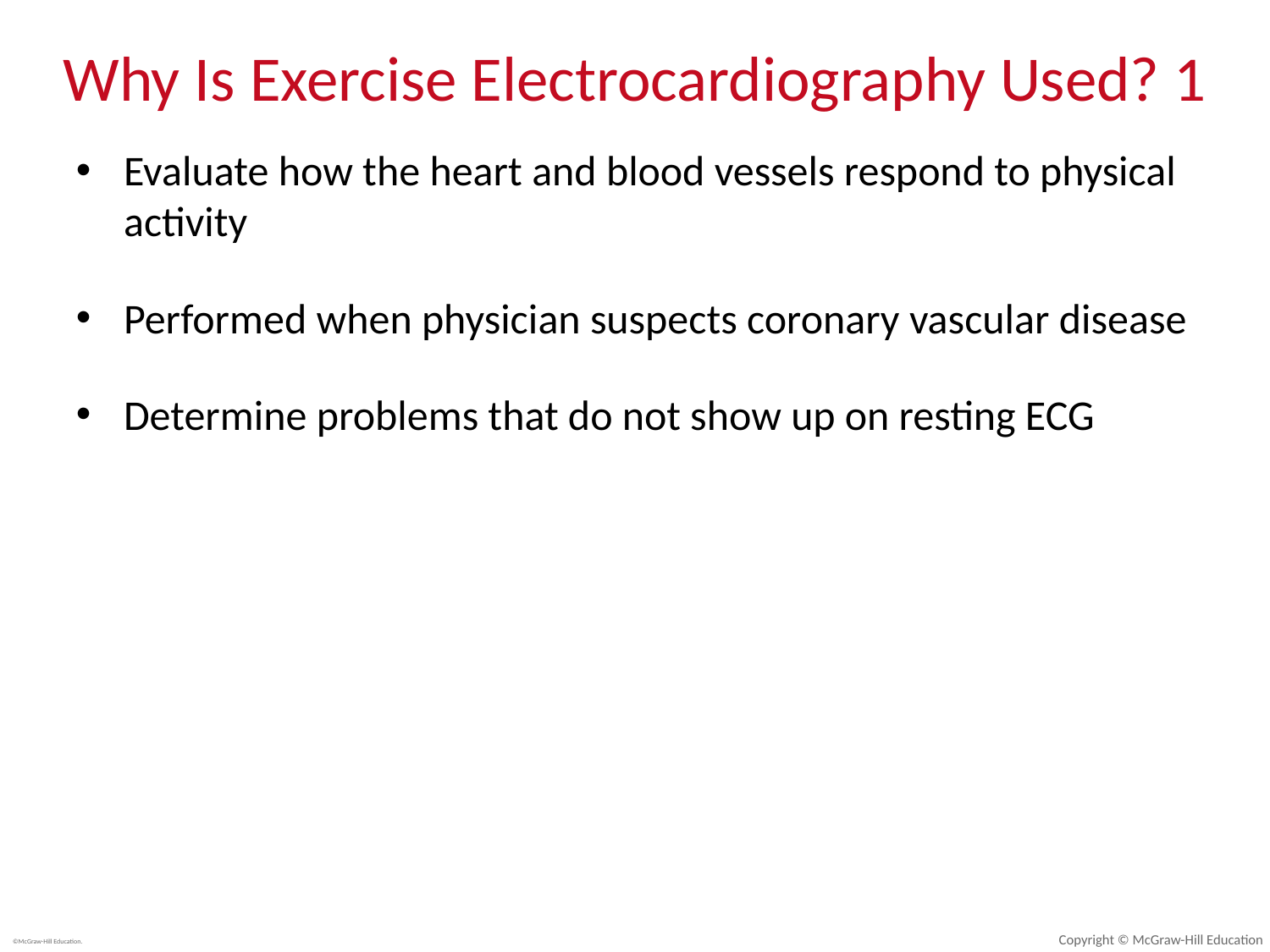

# Why Is Exercise Electrocardiography Used? 1
Evaluate how the heart and blood vessels respond to physical activity
Performed when physician suspects coronary vascular disease
Determine problems that do not show up on resting ECG

Copyright © McGraw-Hill Education